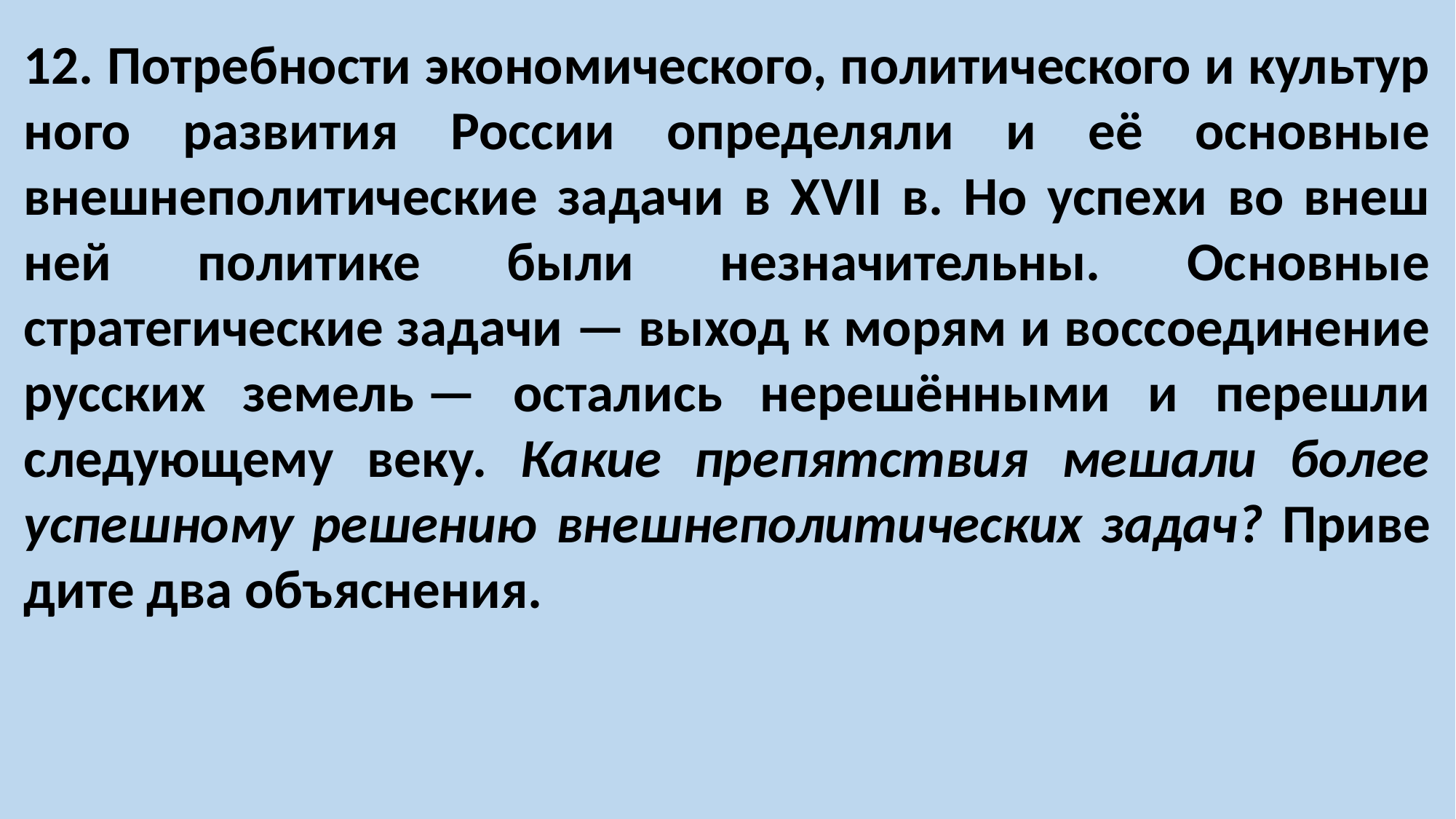

12. Потребности экономического, по­ли­ти­че­ско­го и куль­тур­но­го развития Рос­сии определяли и её ос­нов­ные внешнеполитические за­да­чи в XVII в. Но успе­хи во внеш­ней политике были незначительны. Ос­нов­ные стратегические задачи — выход к морям и вос­со­еди­не­ние русских земель — оста­лись нерешёнными и пе­ре­шли следующему веку. Какие пре­пят­ствия мешали более успеш­но­му решению внеш­не­по­ли­ти­че­ских задач? При­ве­ди­те два объяснения.